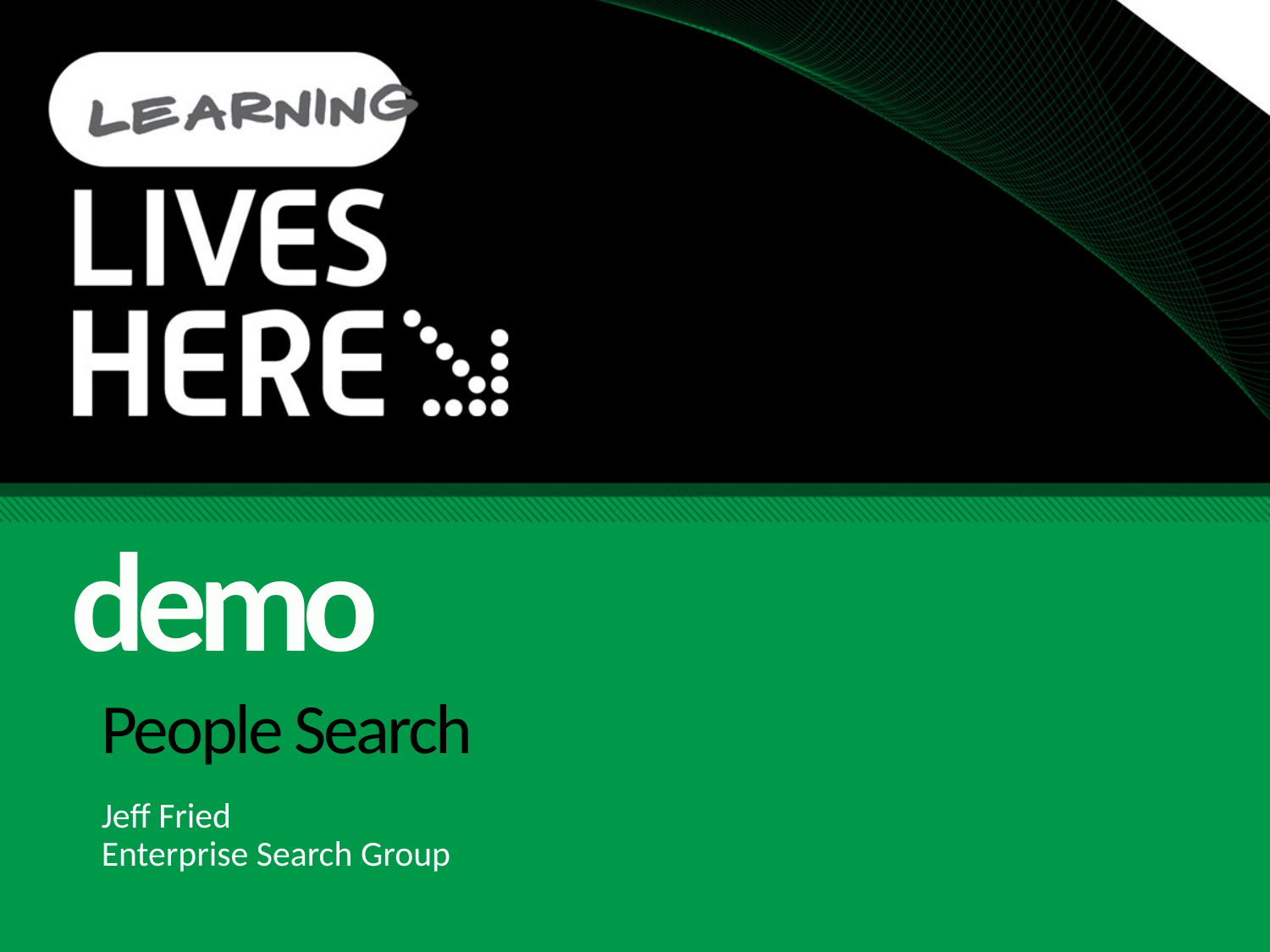

demo
# People Search
Jeff Fried
Enterprise Search Group